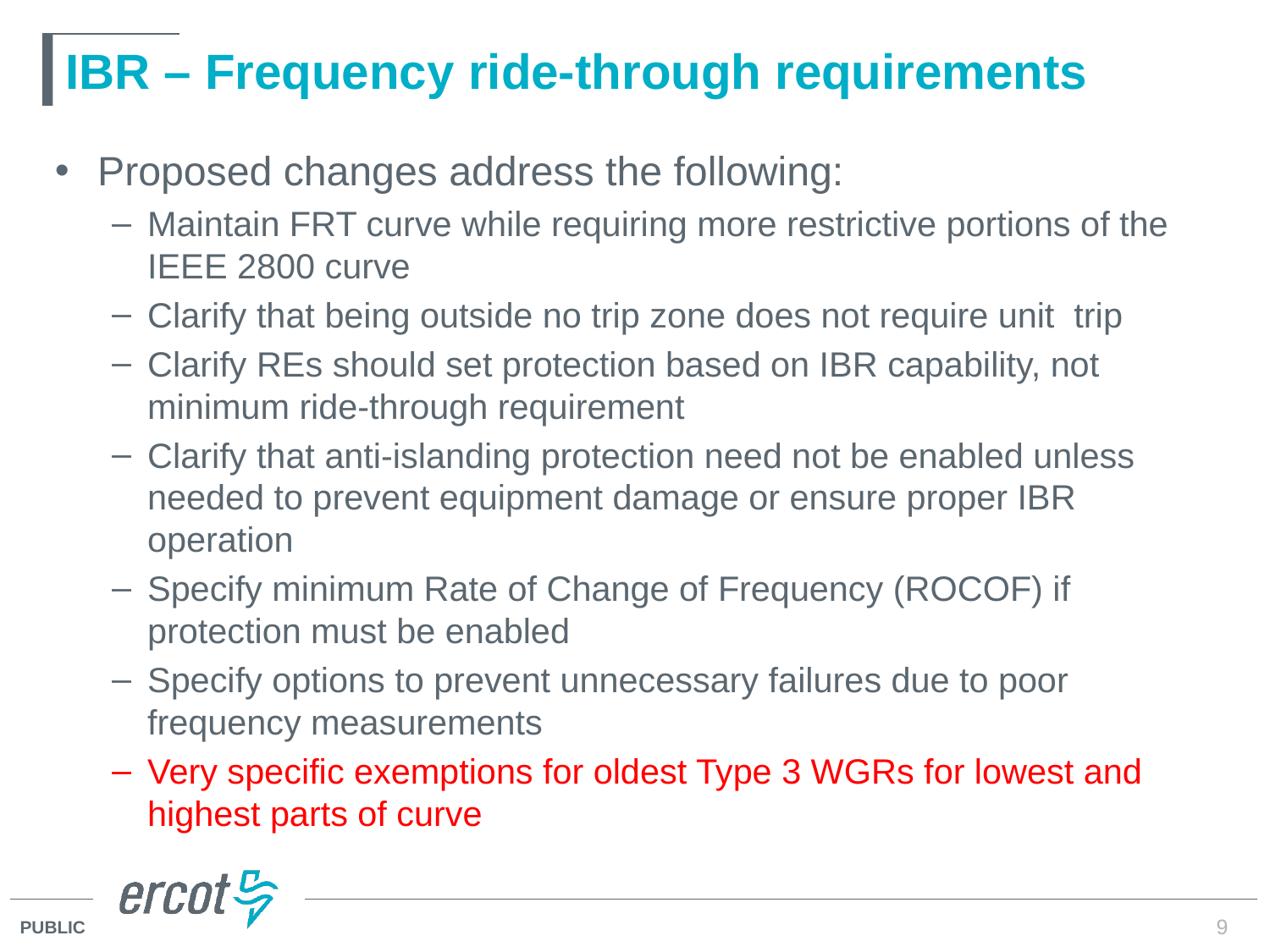

# IBR – Frequency ride-through requirements
Proposed changes address the following:
Maintain FRT curve while requiring more restrictive portions of the IEEE 2800 curve
Clarify that being outside no trip zone does not require unit  trip
Clarify REs should set protection based on IBR capability, not minimum ride-through requirement
Clarify that anti-islanding protection need not be enabled unless needed to prevent equipment damage or ensure proper IBR operation
Specify minimum Rate of Change of Frequency (ROCOF) if protection must be enabled
Specify options to prevent unnecessary failures due to poor frequency measurements
Very specific exemptions for oldest Type 3 WGRs for lowest and highest parts of curve

9